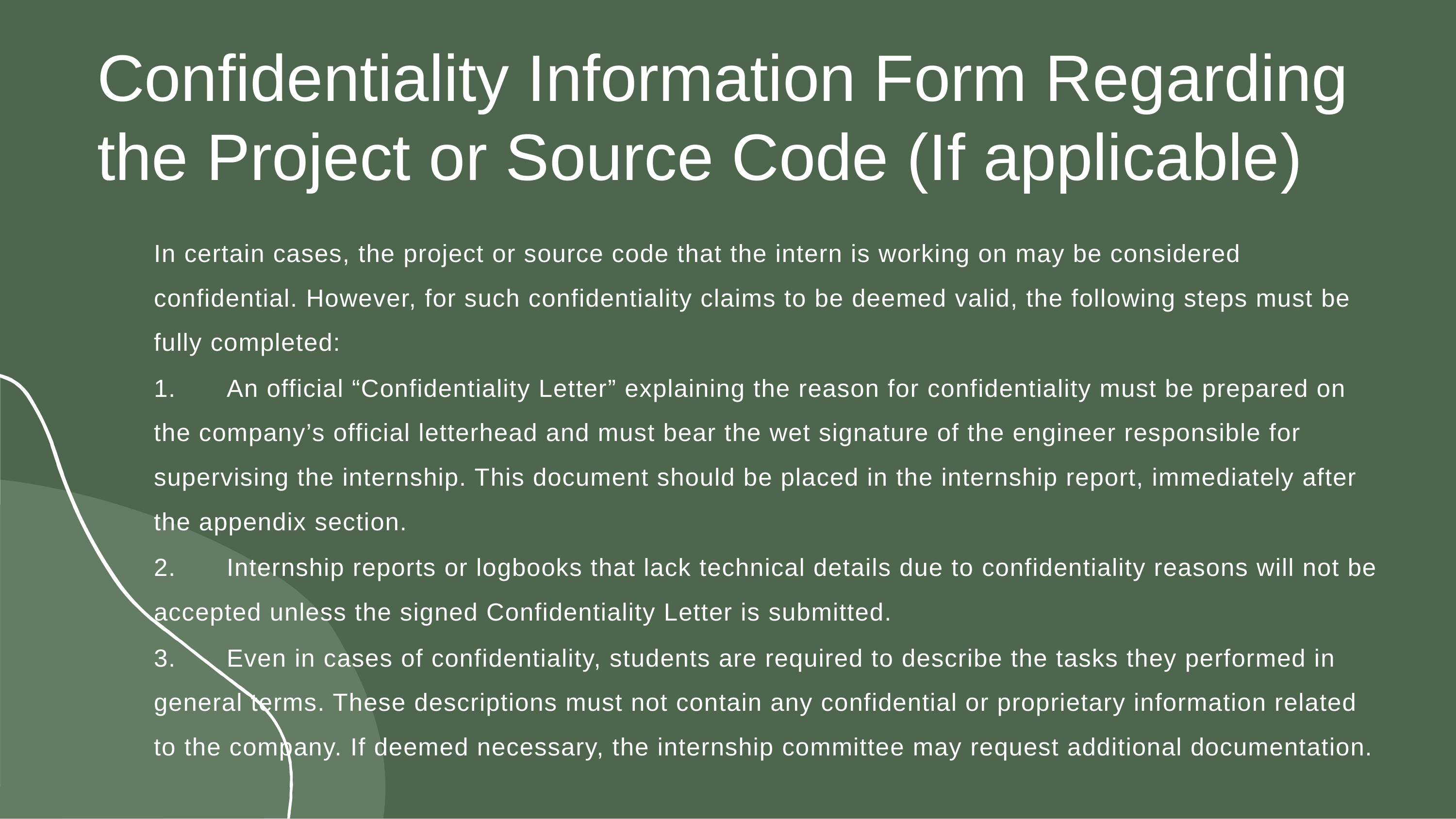

# Confidentiality Information Form Regarding the Project or Source Code (If applicable)
In certain cases, the project or source code that the intern is working on may be considered confidential. However, for such confidentiality claims to be deemed valid, the following steps must be fully completed:
1.	An official “Confidentiality Letter” explaining the reason for confidentiality must be prepared on the company’s official letterhead and must bear the wet signature of the engineer responsible for supervising the internship. This document should be placed in the internship report, immediately after the appendix section.
2.	Internship reports or logbooks that lack technical details due to confidentiality reasons will not be accepted unless the signed Confidentiality Letter is submitted.
3.	Even in cases of confidentiality, students are required to describe the tasks they performed in general terms. These descriptions must not contain any confidential or proprietary information related to the company. If deemed necessary, the internship committee may request additional documentation.